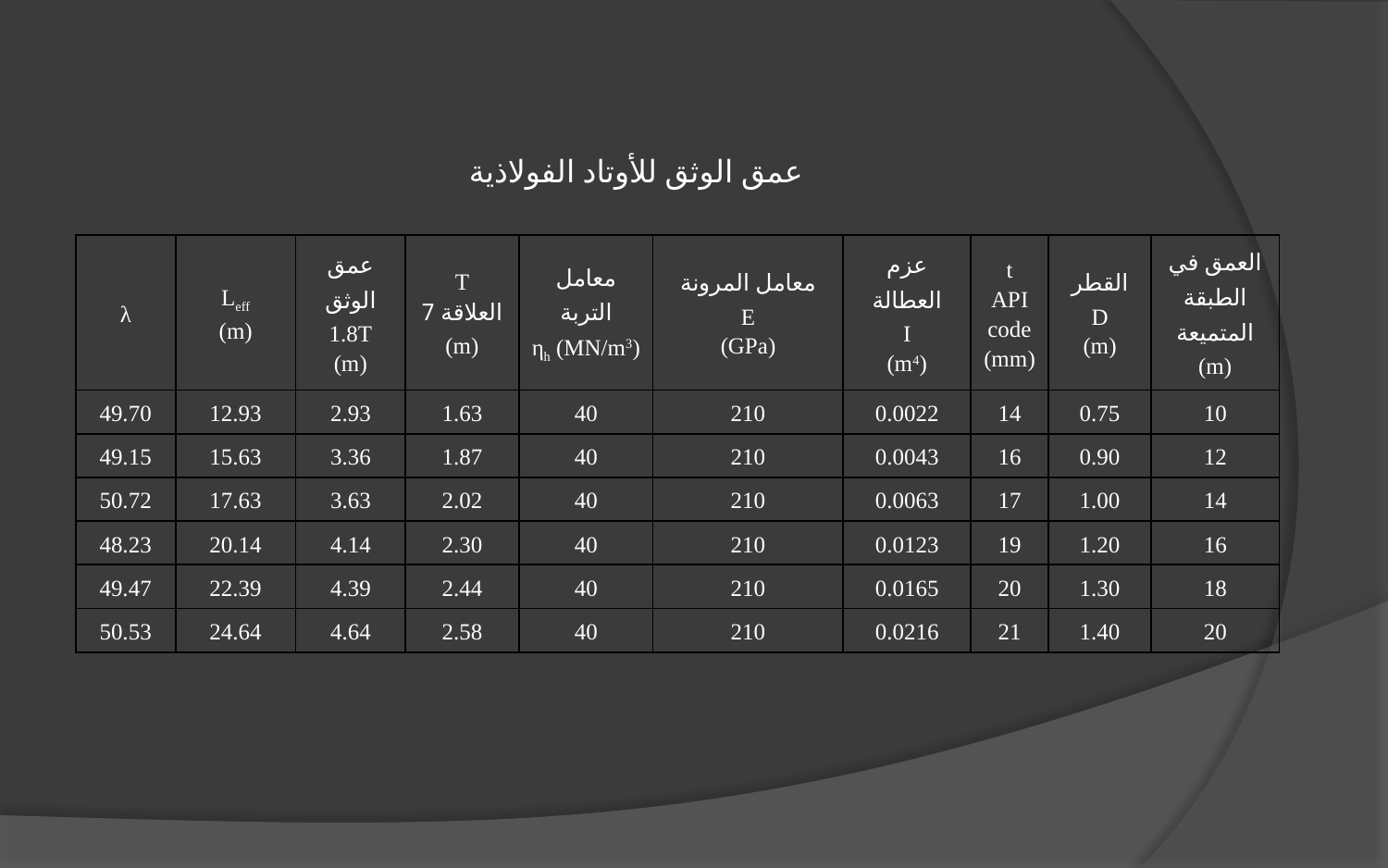

عمق الوثق للأوتاد الفولاذية

| λ | Leff (m) | عمق الوثق 1.8T (m) | T العلاقة 7 (m) | معامل التربة ηh (MN/m3) | معامل المرونة E (GPa) | عزم العطالة I (m4) | t API code (mm) | القطر D (m) | العمق في الطبقة المتميعة (m) |
| --- | --- | --- | --- | --- | --- | --- | --- | --- | --- |
| 49.70 | 12.93 | 2.93 | 1.63 | 40 | 210 | 0.0022 | 14 | 0.75 | 10 |
| 49.15 | 15.63 | 3.36 | 1.87 | 40 | 210 | 0.0043 | 16 | 0.90 | 12 |
| 50.72 | 17.63 | 3.63 | 2.02 | 40 | 210 | 0.0063 | 17 | 1.00 | 14 |
| 48.23 | 20.14 | 4.14 | 2.30 | 40 | 210 | 0.0123 | 19 | 1.20 | 16 |
| 49.47 | 22.39 | 4.39 | 2.44 | 40 | 210 | 0.0165 | 20 | 1.30 | 18 |
| 50.53 | 24.64 | 4.64 | 2.58 | 40 | 210 | 0.0216 | 21 | 1.40 | 20 |